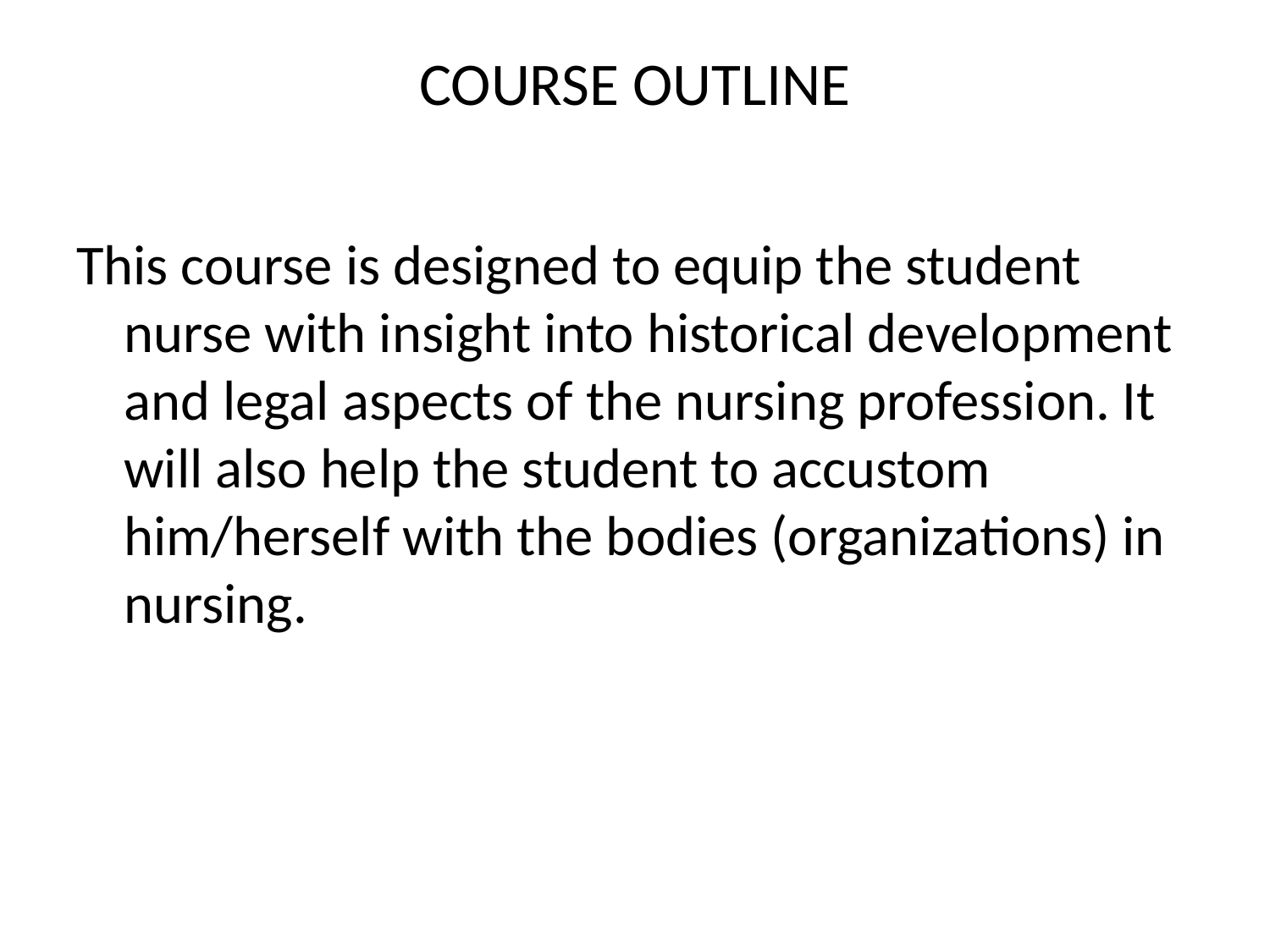

# COURSE OUTLINE
This course is designed to equip the student nurse with insight into historical development and legal aspects of the nursing profession. It will also help the student to accustom him/herself with the bodies (organizations) in nursing.